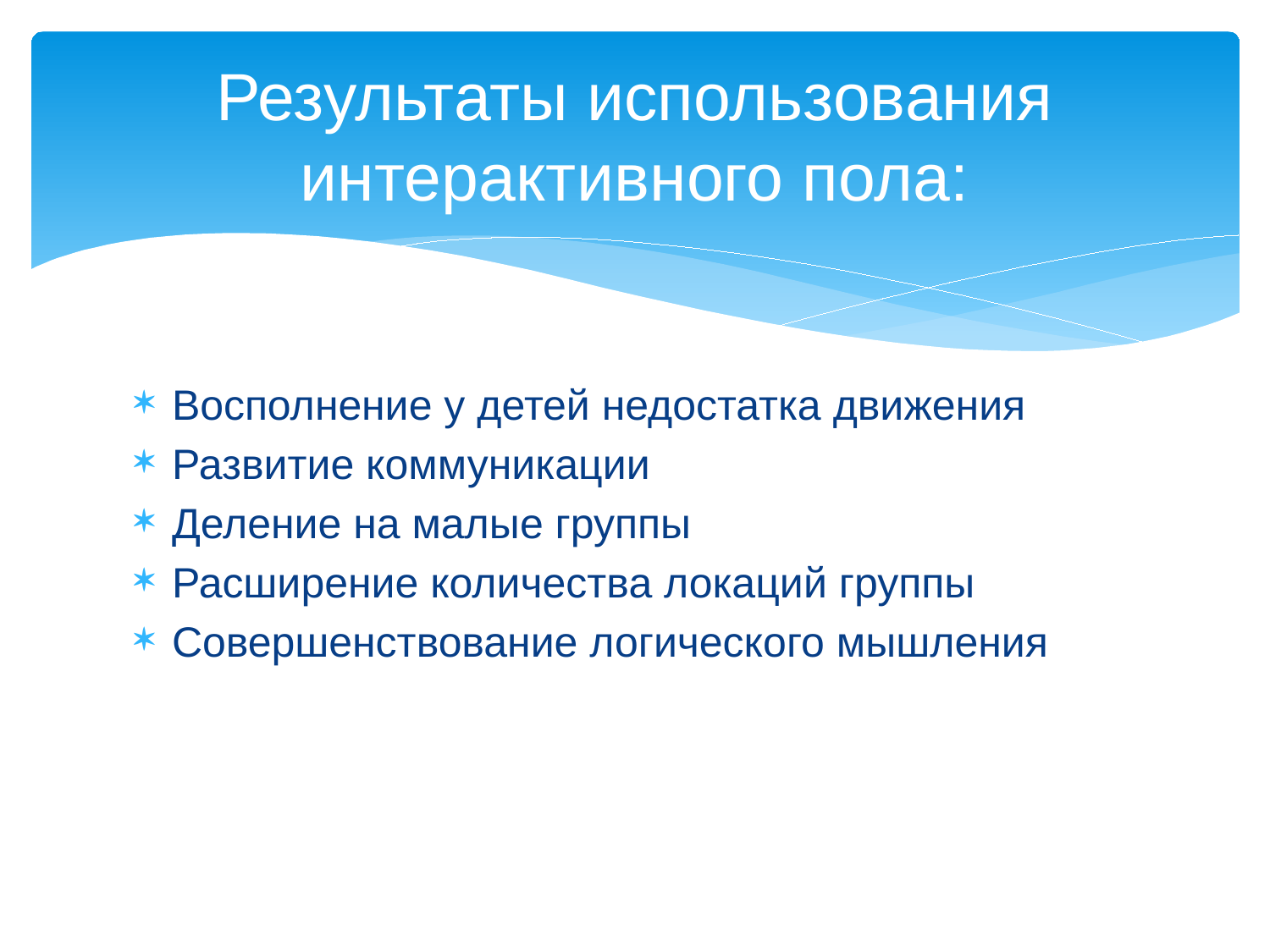

# Результаты использования интерактивного пола:
Восполнение у детей недостатка движения
Развитие коммуникации
Деление на малые группы
Расширение количества локаций группы
Совершенствование логического мышления